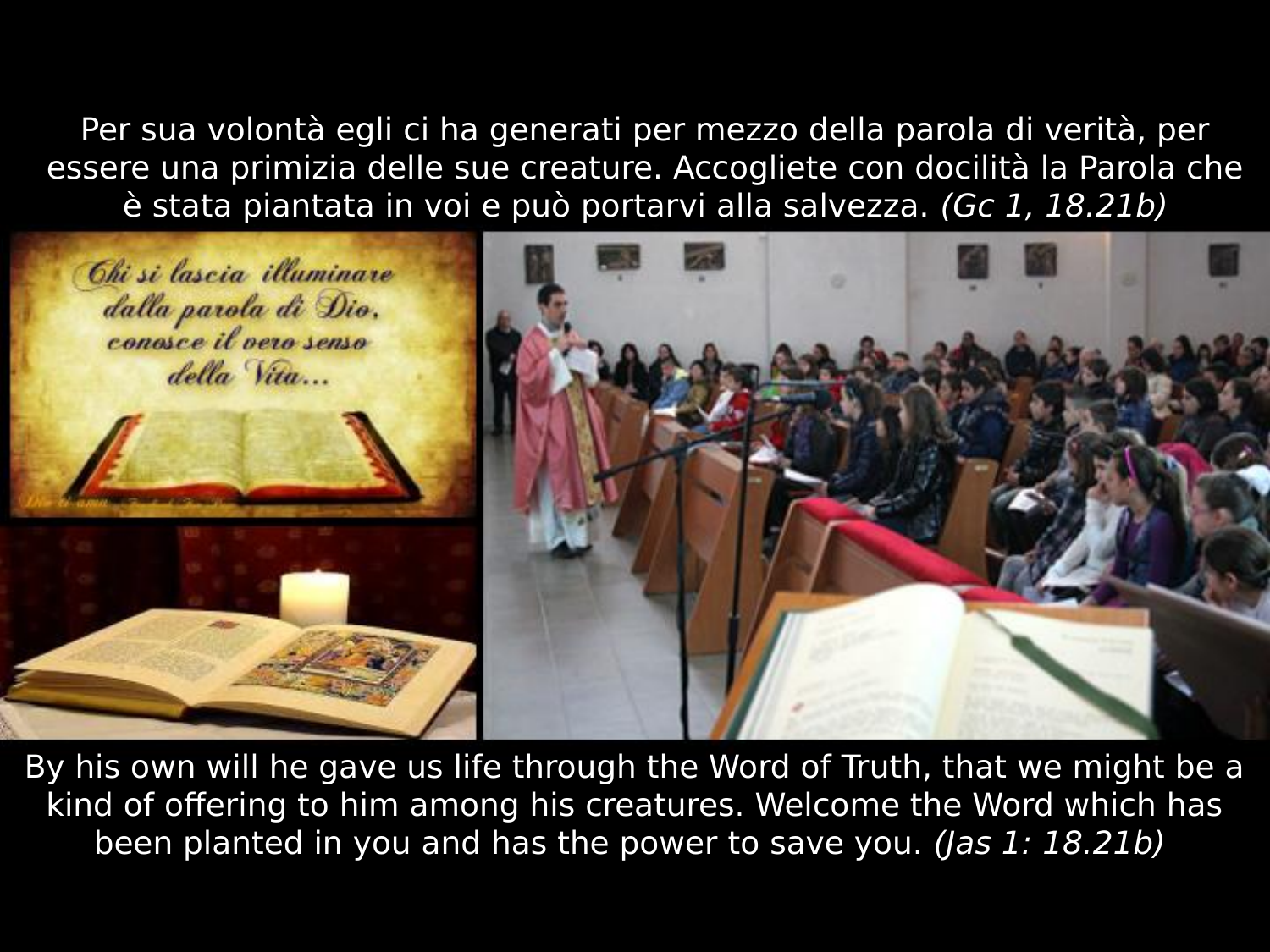

# Per sua volontà egli ci ha generati per mezzo della parola di verità, per essere una primizia delle sue creature. Accogliete con docilità la Parola che è stata piantata in voi e può portarvi alla salvezza. (Gc 1, 18.21b)
By his own will he gave us life through the Word of Truth, that we might be a kind of offering to him among his creatures. Welcome the Word which has been planted in you and has the power to save you. (Jas 1: 18.21b)